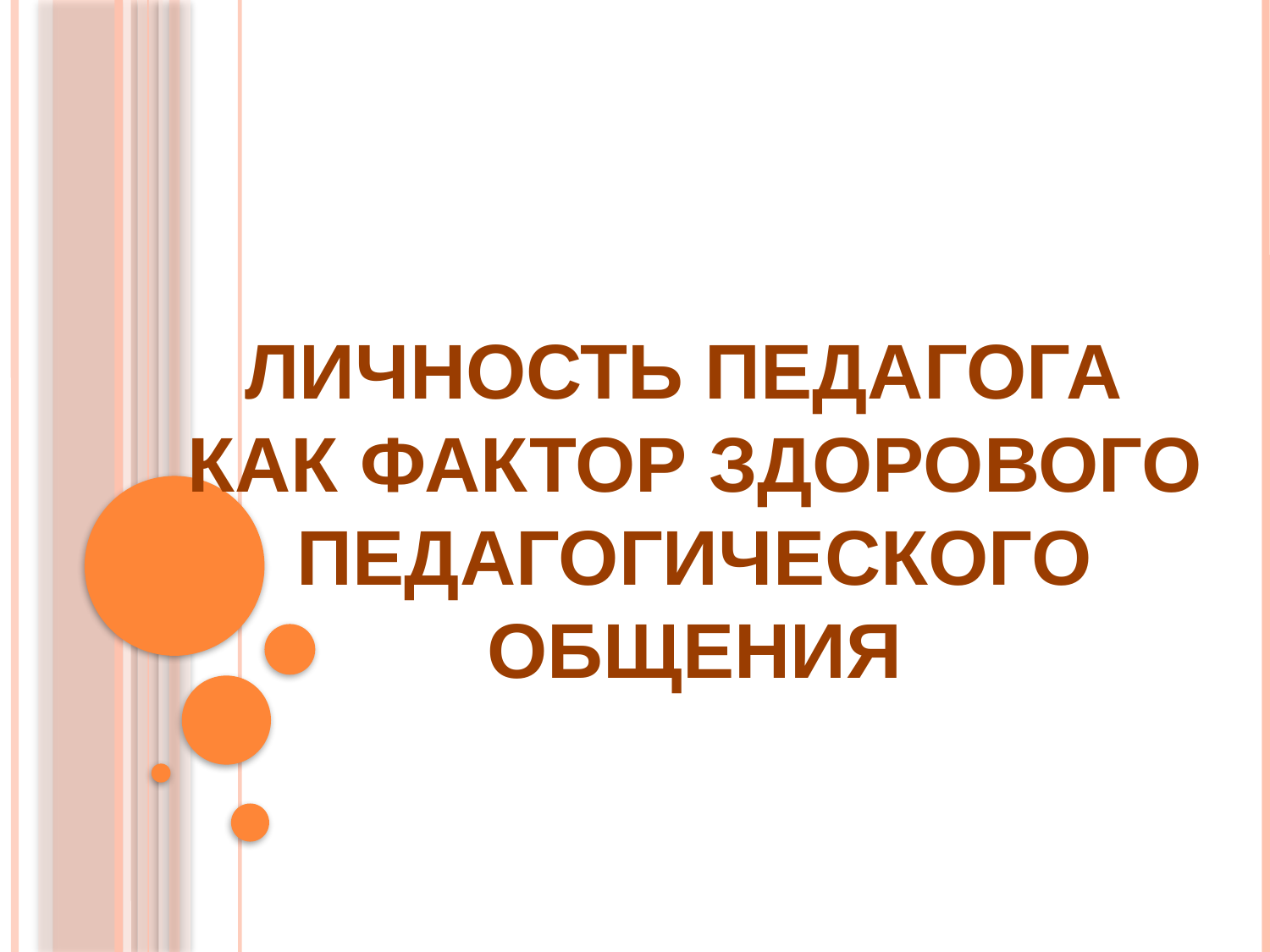

# ЛИЧНОСТЬ ПЕДАГОГА КАК ФАКТОР ЗДОРОВОГО ПЕДАГОГИЧЕСКОГО ОБЩЕНИЯ